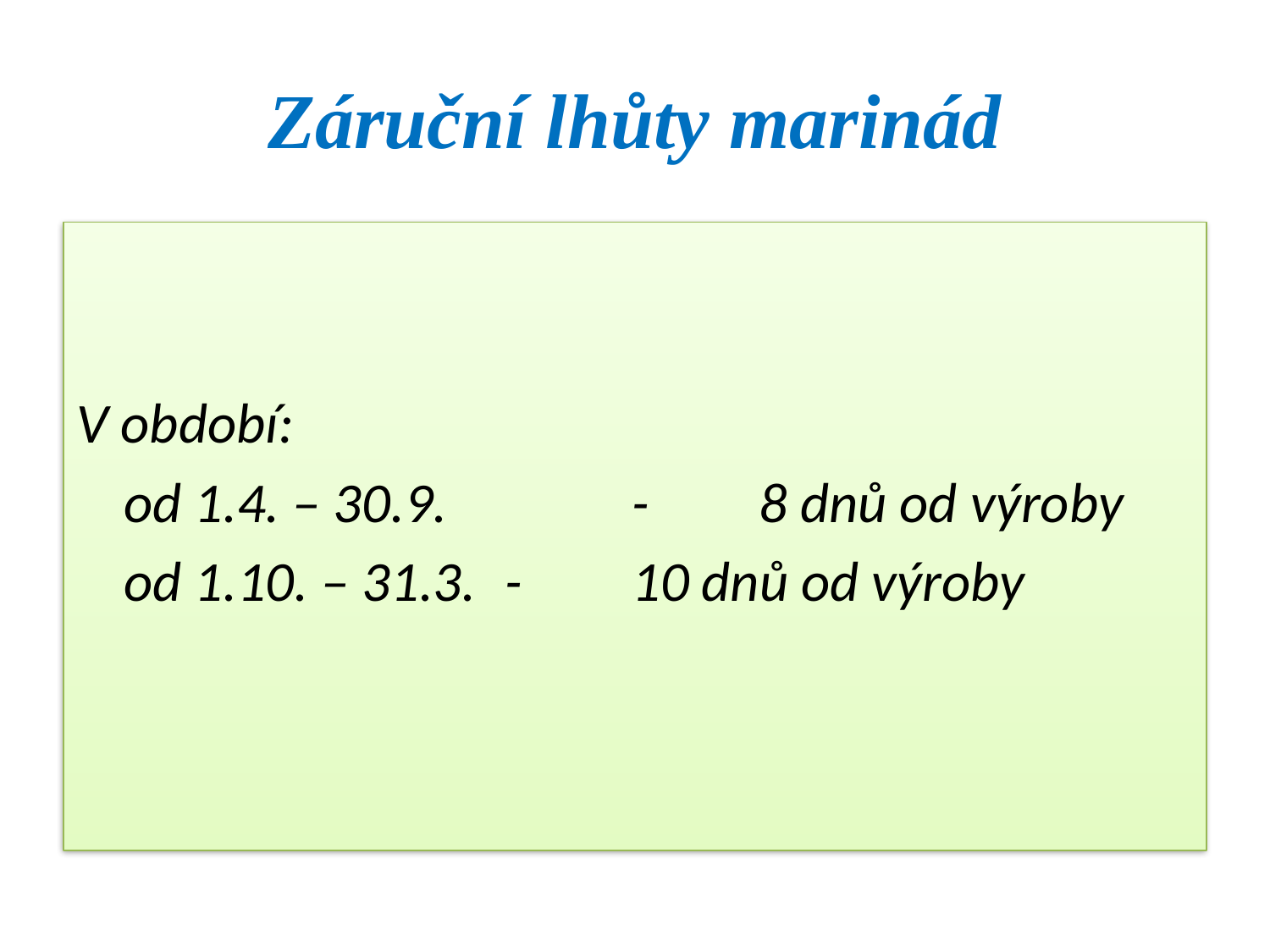

# Záruční lhůty marinád

V období:
	od 1.4. – 30.9.		-	8 dnů od výroby
	od 1.10. – 31.3.	-	10 dnů od výroby